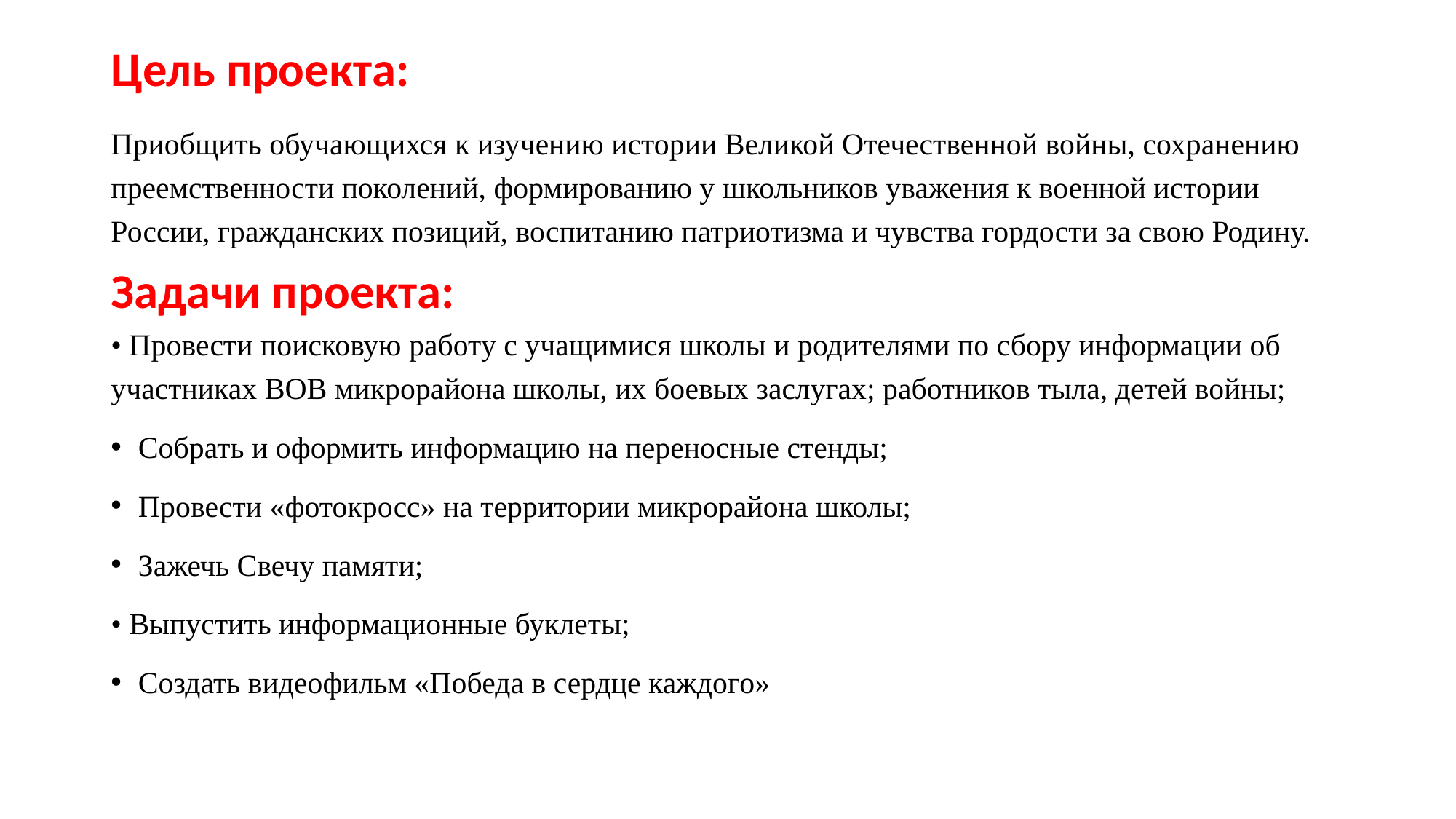

# Цель проекта:
Приобщить обучающихся к изучению истории Великой Отечественной войны, сохранению преемственности поколений, формированию у школьников уважения к военной истории России, гражданских позиций, воспитанию патриотизма и чувства гордости за свою Родину.
Задачи проекта:
• Провести поисковую работу с учащимися школы и родителями по сбору информации об участниках ВОВ микрорайона школы, их боевых заслугах; работников тыла, детей войны;
Собрать и оформить информацию на переносные стенды;
Провести «фотокросс» на территории микрорайона школы;
Зажечь Свечу памяти;
• Выпустить информационные буклеты;
Создать видеофильм «Победа в сердце каждого»